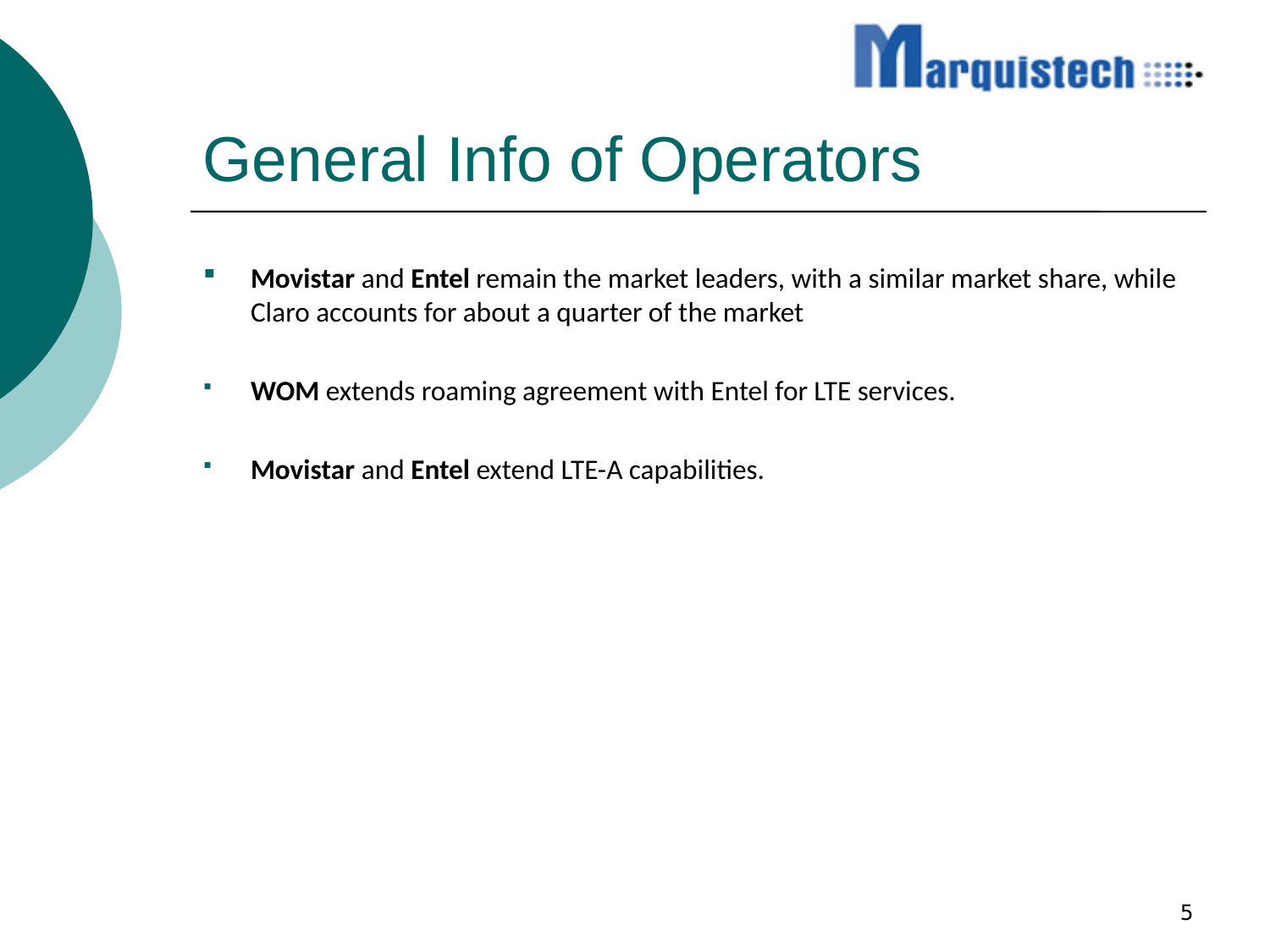

# General Info of Operators
Movistar and Entel remain the market leaders, with a similar market share, while Claro accounts for about a quarter of the market

WOM extends roaming agreement with Entel for LTE services.

Movistar and Entel extend LTE-A capabilities.

5